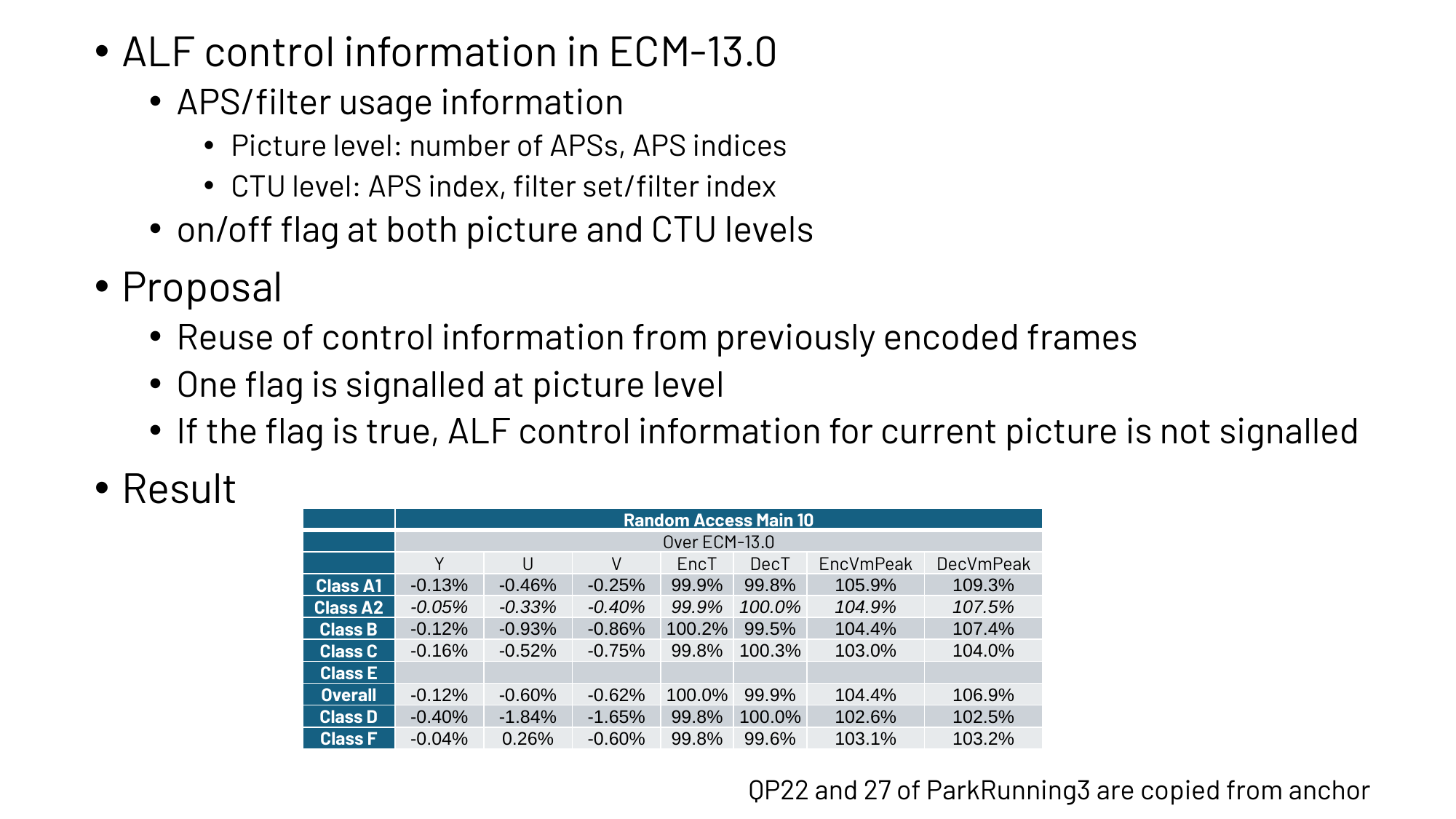

ALF control information in ECM-13.0
APS/filter usage information
Picture level: number of APSs, APS indices
CTU level: APS index, filter set/filter index
on/off flag at both picture and CTU levels
Proposal
Reuse of control information from previously encoded frames
One flag is signalled at picture level
If the flag is true, ALF control information for current picture is not signalled
Result
|  | Random Access Main 10 |  |  |  |  |  |  |
| --- | --- | --- | --- | --- | --- | --- | --- |
|  | Over ECM-13.0 |  |  |  |  |  |  |
|  | Y | U | V | EncT | DecT | EncVmPeak | DecVmPeak |
| Class A1 | -0.13% | -0.46% | -0.25% | 99.9% | 99.8% | 105.9% | 109.3% |
| Class A2 | -0.05% | -0.33% | -0.40% | 99.9% | 100.0% | 104.9% | 107.5% |
| Class B | -0.12% | -0.93% | -0.86% | 100.2% | 99.5% | 104.4% | 107.4% |
| Class C | -0.16% | -0.52% | -0.75% | 99.8% | 100.3% | 103.0% | 104.0% |
| Class E |  |  |  |  |  |  |  |
| Overall | -0.12% | -0.60% | -0.62% | 100.0% | 99.9% | 104.4% | 106.9% |
| Class D | -0.40% | -1.84% | -1.65% | 99.8% | 100.0% | 102.6% | 102.5% |
| Class F | -0.04% | 0.26% | -0.60% | 99.8% | 99.6% | 103.1% | 103.2% |
QP22 and 27 of ParkRunning3 are copied from anchor